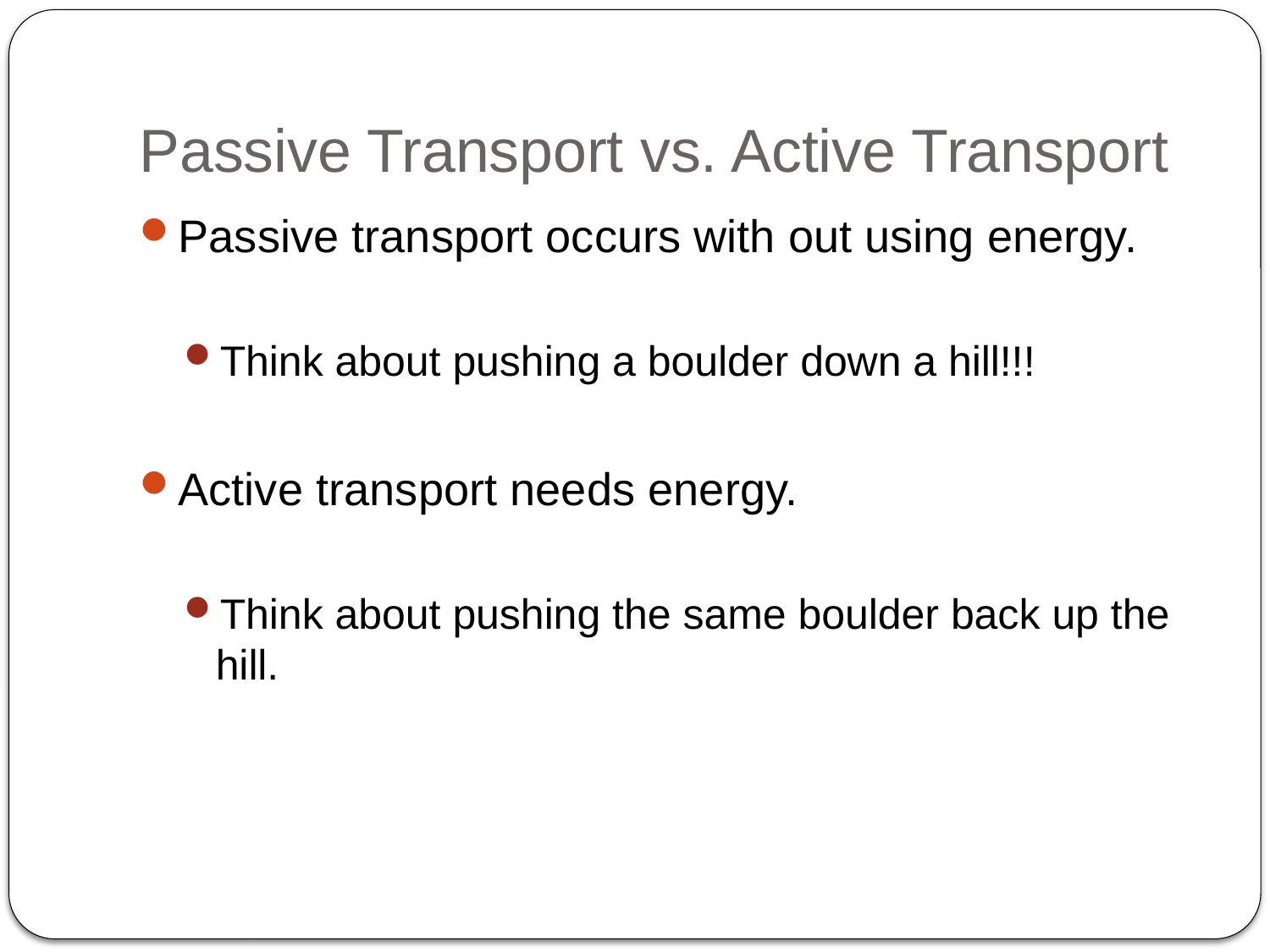

# Passive Transport vs. Active Transport
Passive transport occurs with out using energy.

Think about pushing a boulder down a hill!!!

Active transport needs energy.

Think about pushing the same boulder back up the hill.